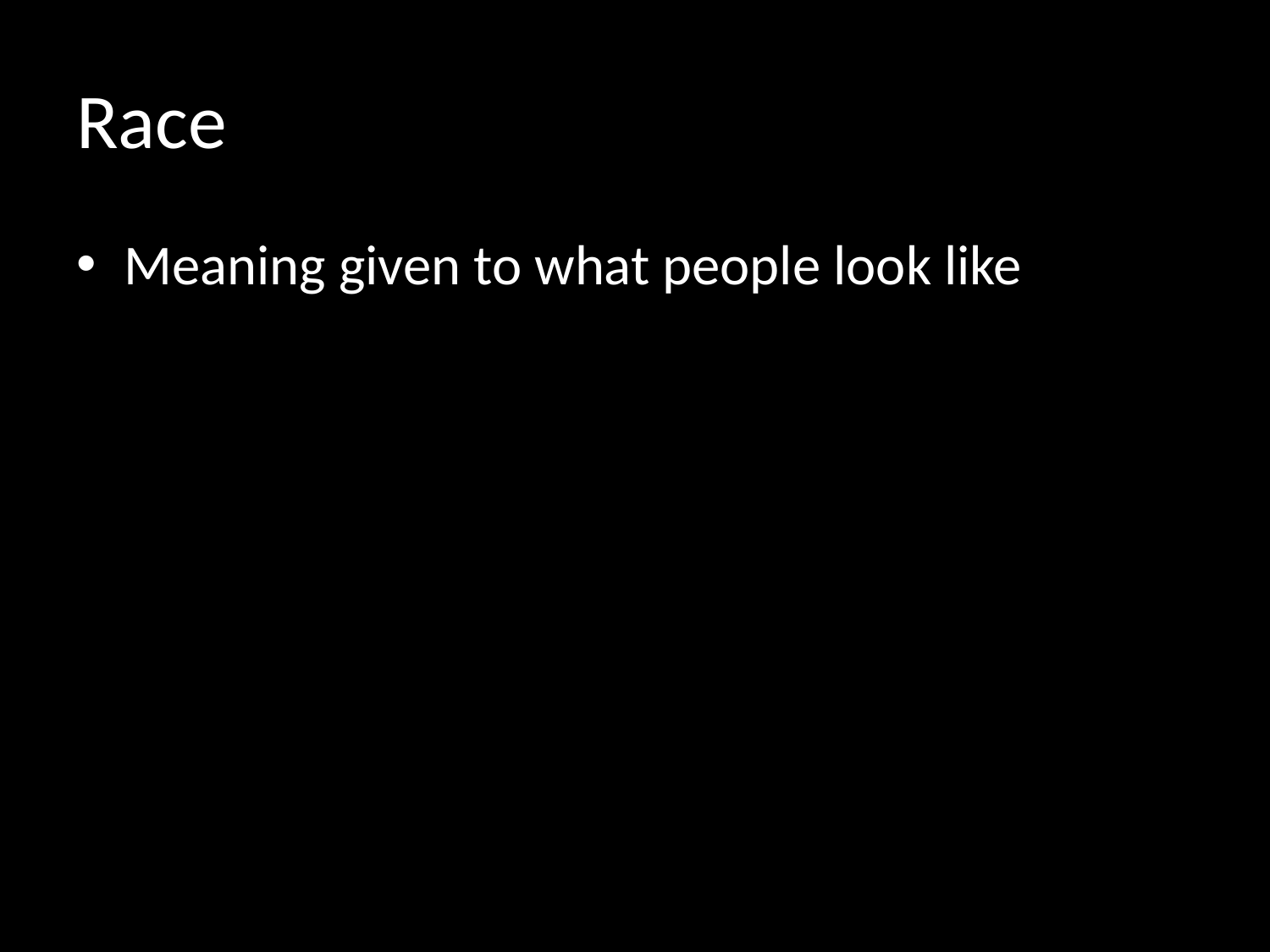

# Race
Meaning given to what people look like